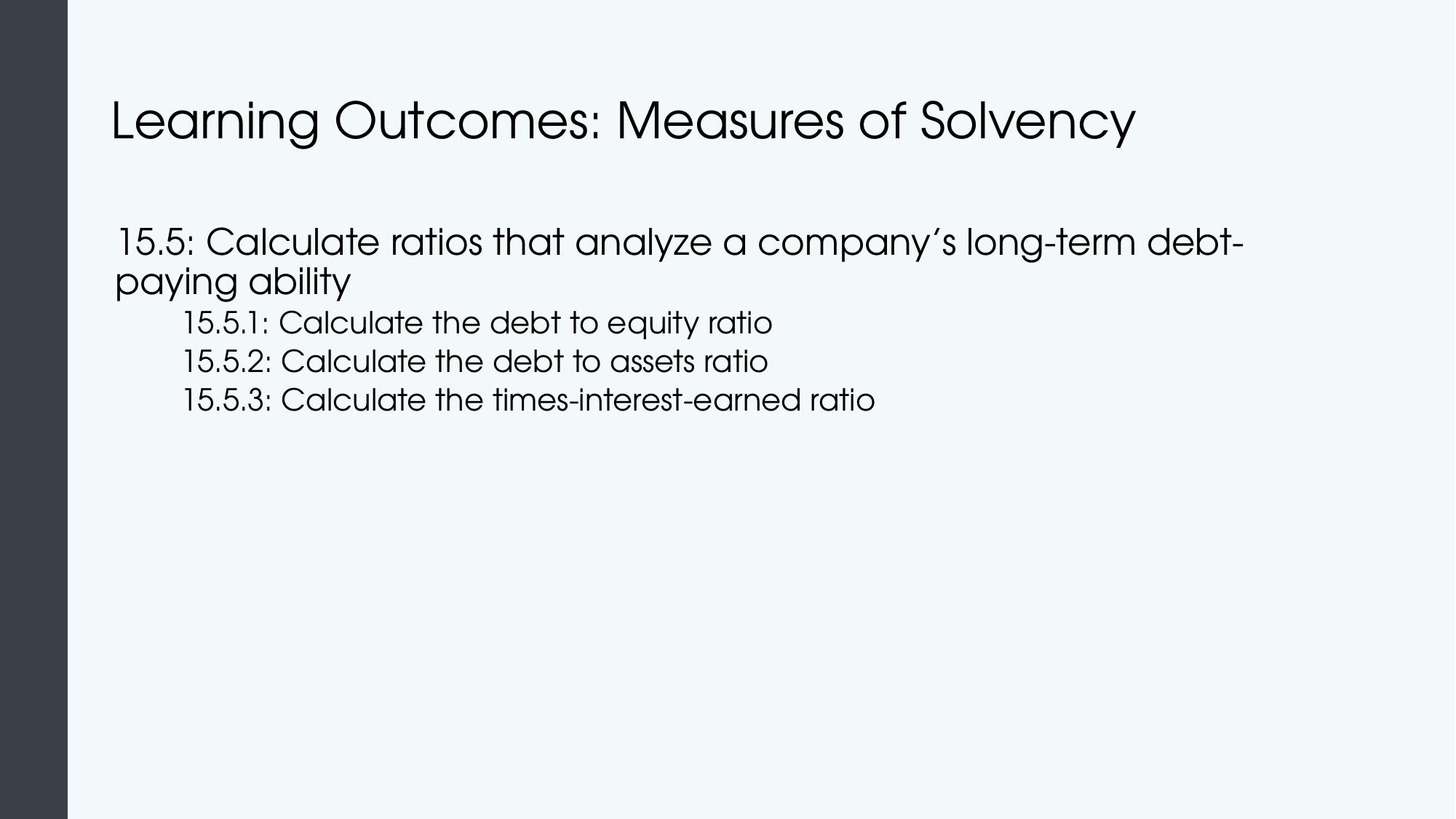

# Learning Outcomes: Measures of Solvency
15.5: Calculate ratios that analyze a company’s long-term debt-paying ability
15.5.1: Calculate the debt to equity ratio
15.5.2: Calculate the debt to assets ratio
15.5.3: Calculate the times-interest-earned ratio